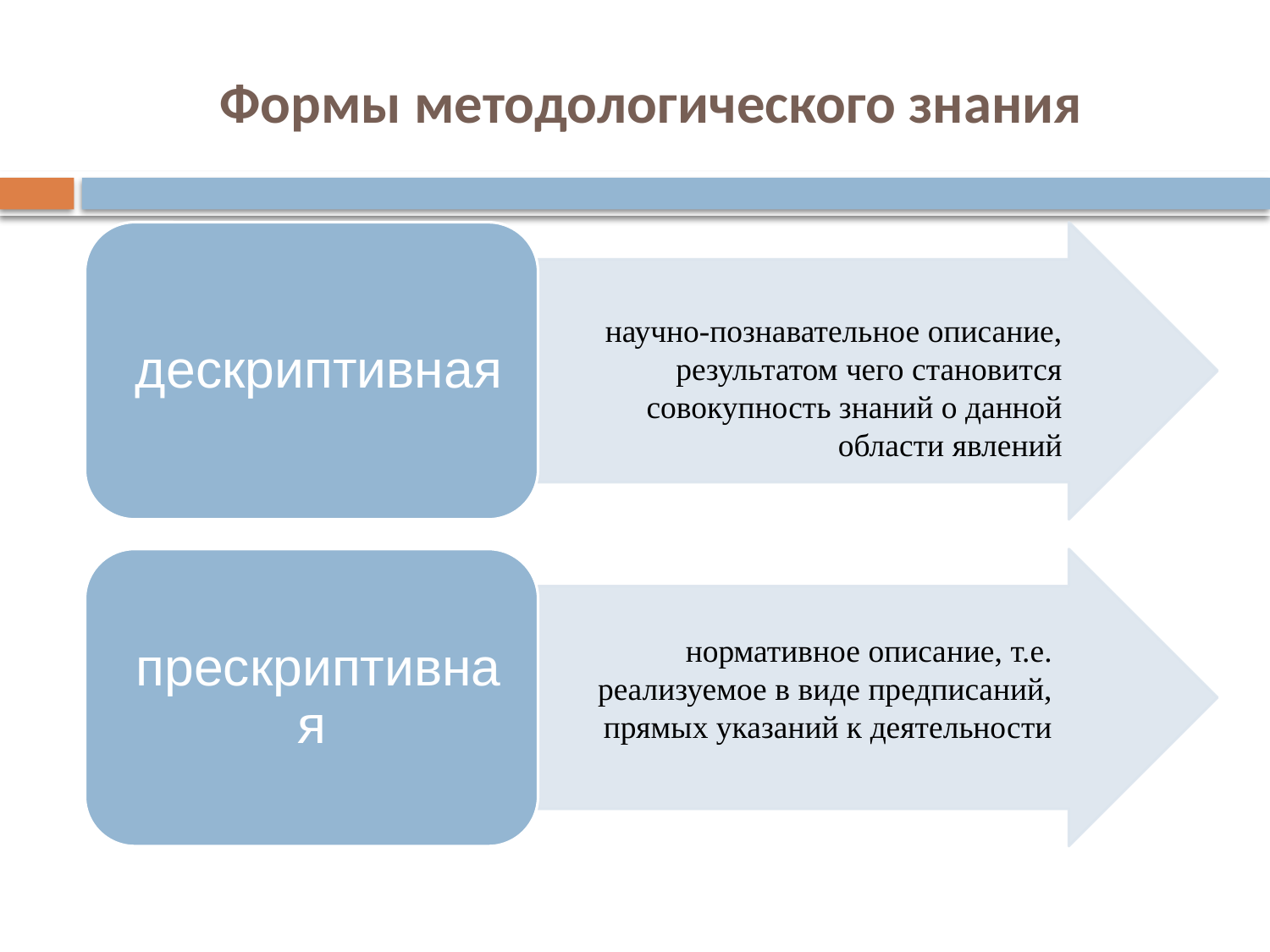

# Формы методологического знания
дескриптивная
прескриптивная

научно-познавательное описание, результатом чего становится совокупность знаний о данной области явлений

нормативное описание, т.е. реализуемое в виде предписаний, прямых указаний к деятельности